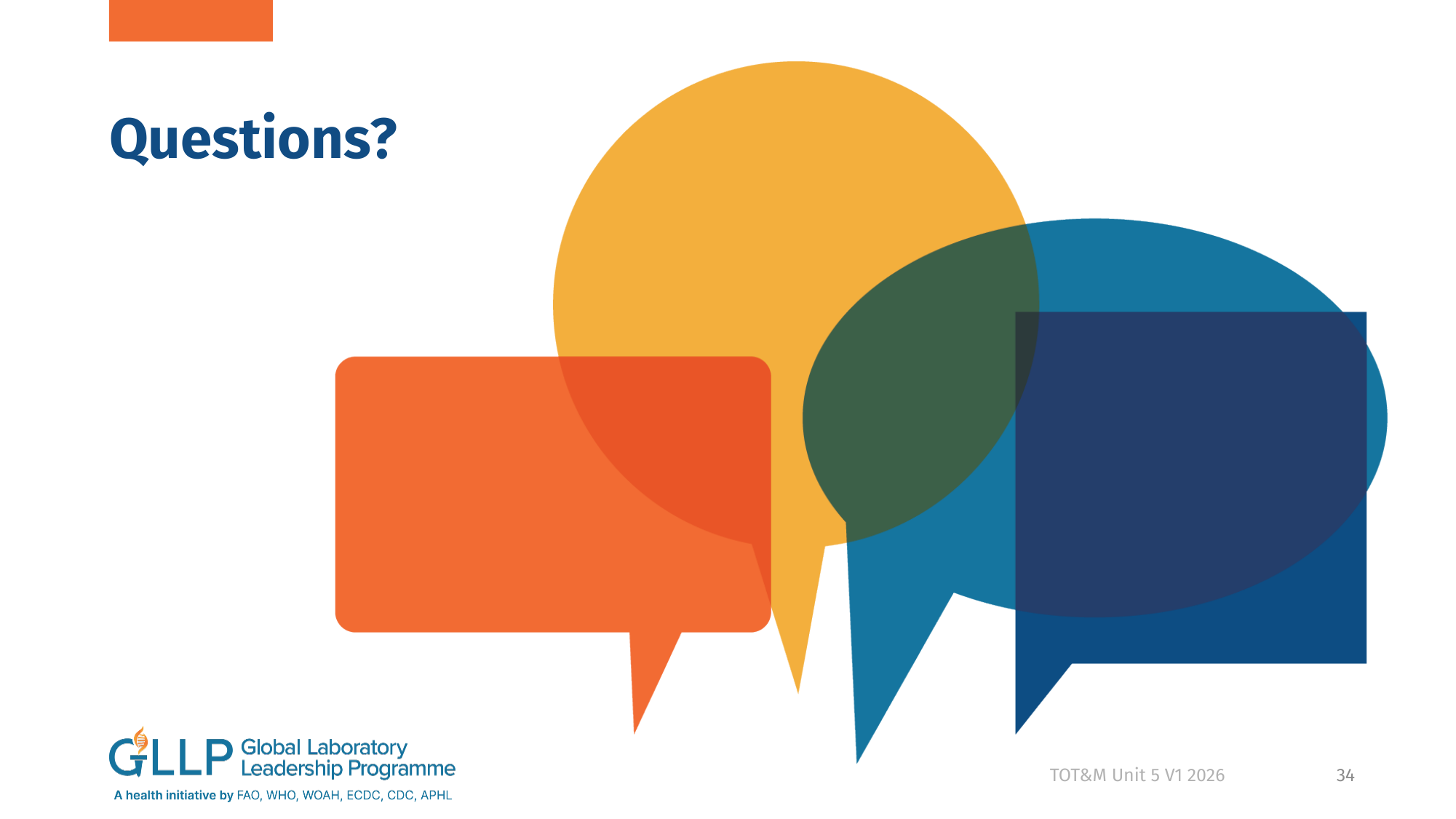

# Questions?
TOT&M Unit 5 V1 2026
34